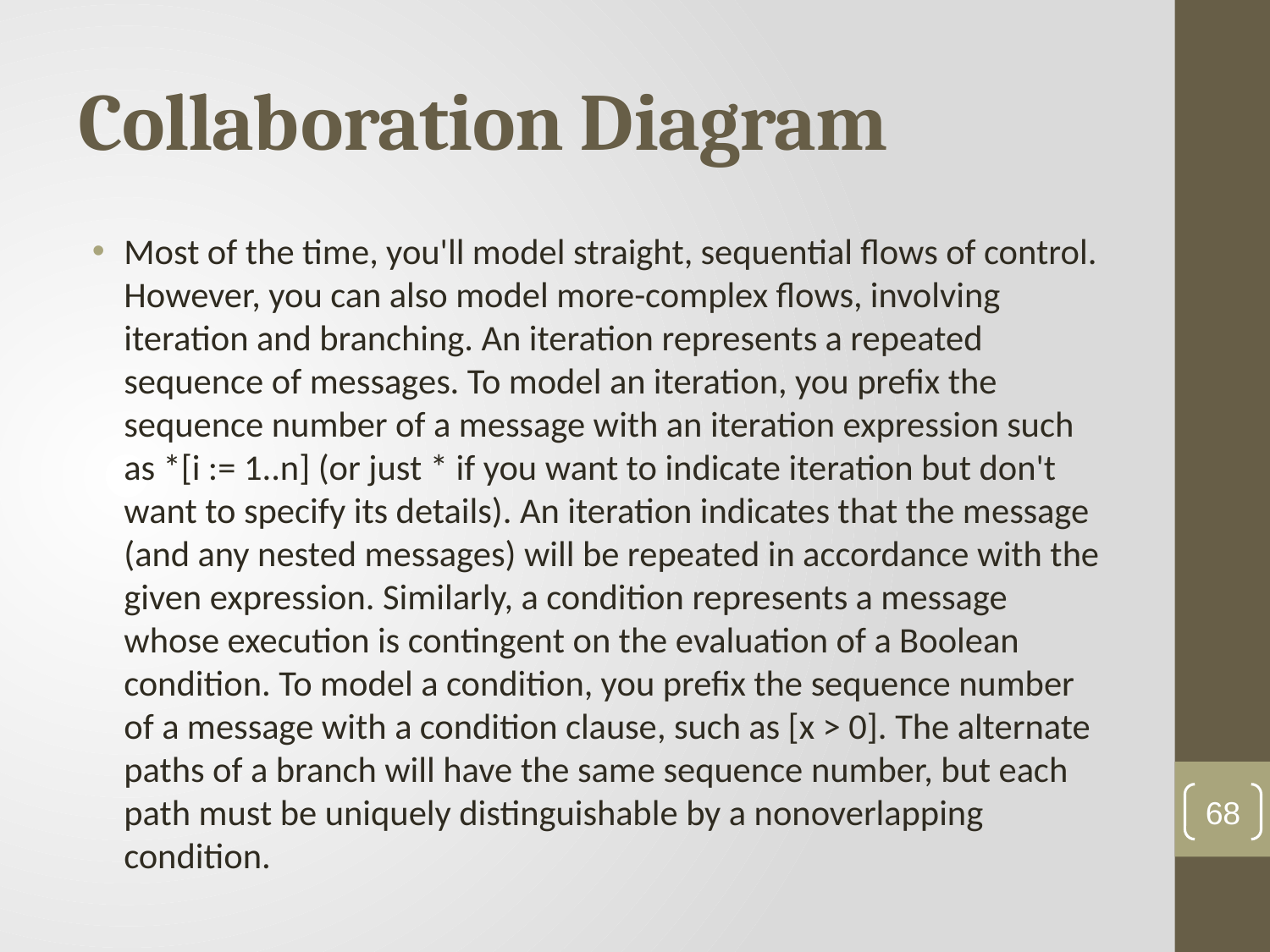

# Collaboration Diagram
Most of the time, you'll model straight, sequential flows of control. However, you can also model more-complex flows, involving iteration and branching. An iteration represents a repeated sequence of messages. To model an iteration, you prefix the sequence number of a message with an iteration expression such as *[i := 1..n] (or just * if you want to indicate iteration but don't want to specify its details). An iteration indicates that the message (and any nested messages) will be repeated in accordance with the given expression. Similarly, a condition represents a message whose execution is contingent on the evaluation of a Boolean condition. To model a condition, you prefix the sequence number of a message with a condition clause, such as [x > 0]. The alternate paths of a branch will have the same sequence number, but each path must be uniquely distinguishable by a nonoverlapping condition.
68